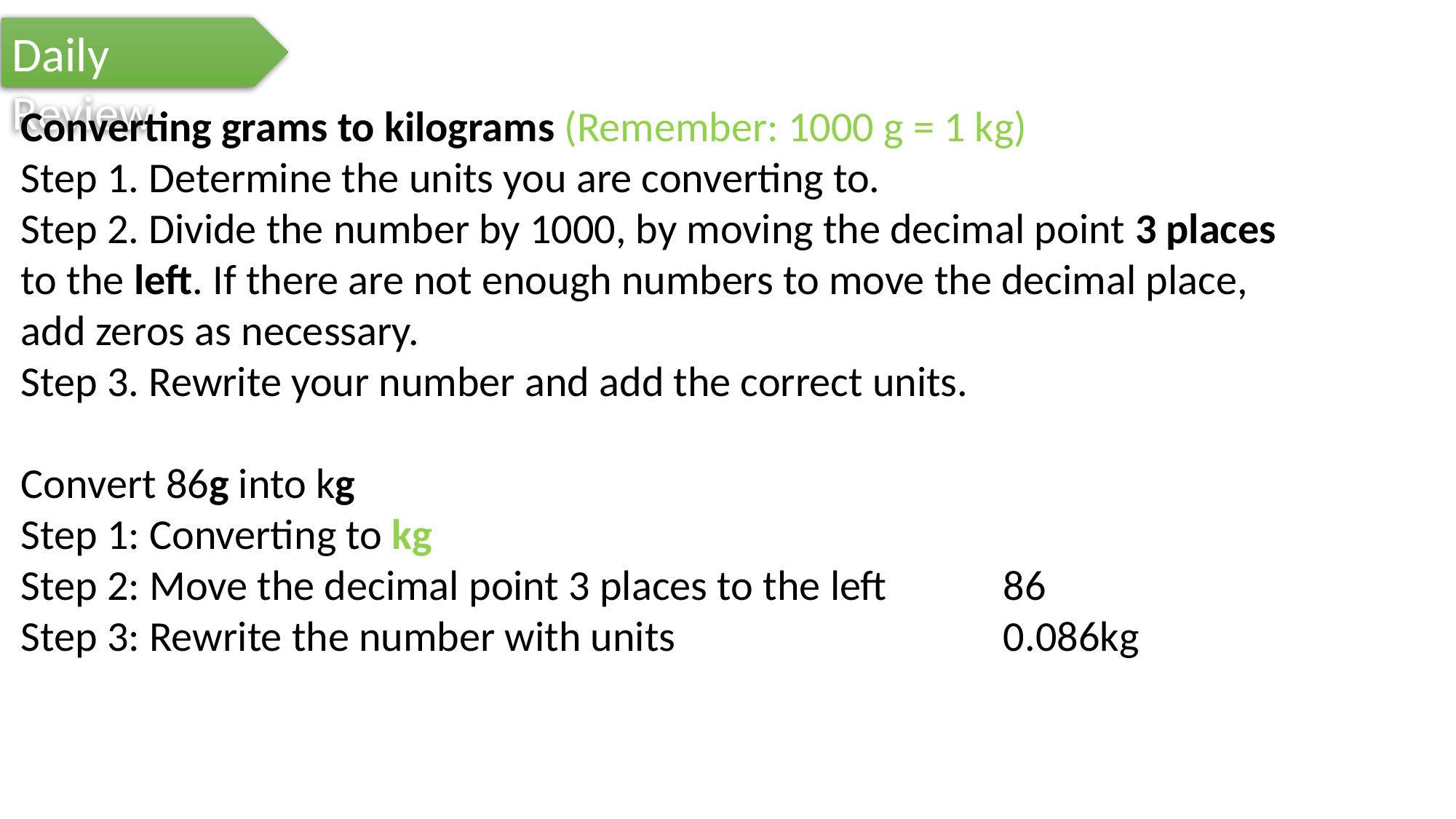

Daily Review
Converting grams to kilograms (Remember: 1000 g = 1 kg)
Step 1. Determine the units you are converting to.
Step 2. Divide the number by 1000, by moving the decimal point 3 places to the left. If there are not enough numbers to move the decimal place, add zeros as necessary.
Step 3. Rewrite your number and add the correct units.

Convert 86g into kg
Step 1: Converting to kg
Step 2: Move the decimal point 3 places to the left 	86
Step 3: Rewrite the number with units			0.086kg